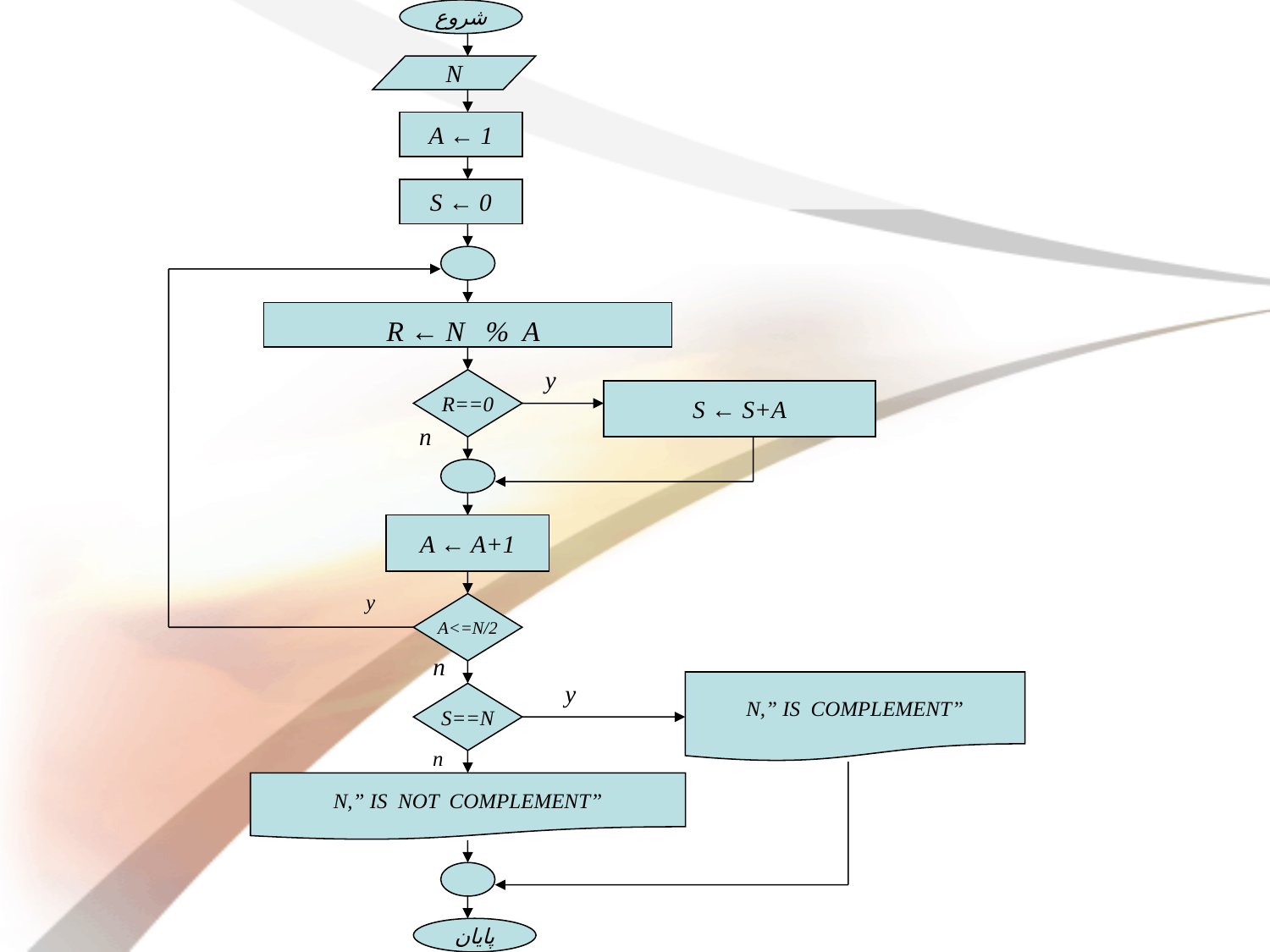

شروع

N

A ← 1

S ← 0

y
R==0
S ← S+A

n

A ← A+1

y
A<=N/2

n

y
N,” IS  COMPLEMENT”
S==N

n

N,” IS  NOT  COMPLEMENT”

پایان
R ← N   %  A